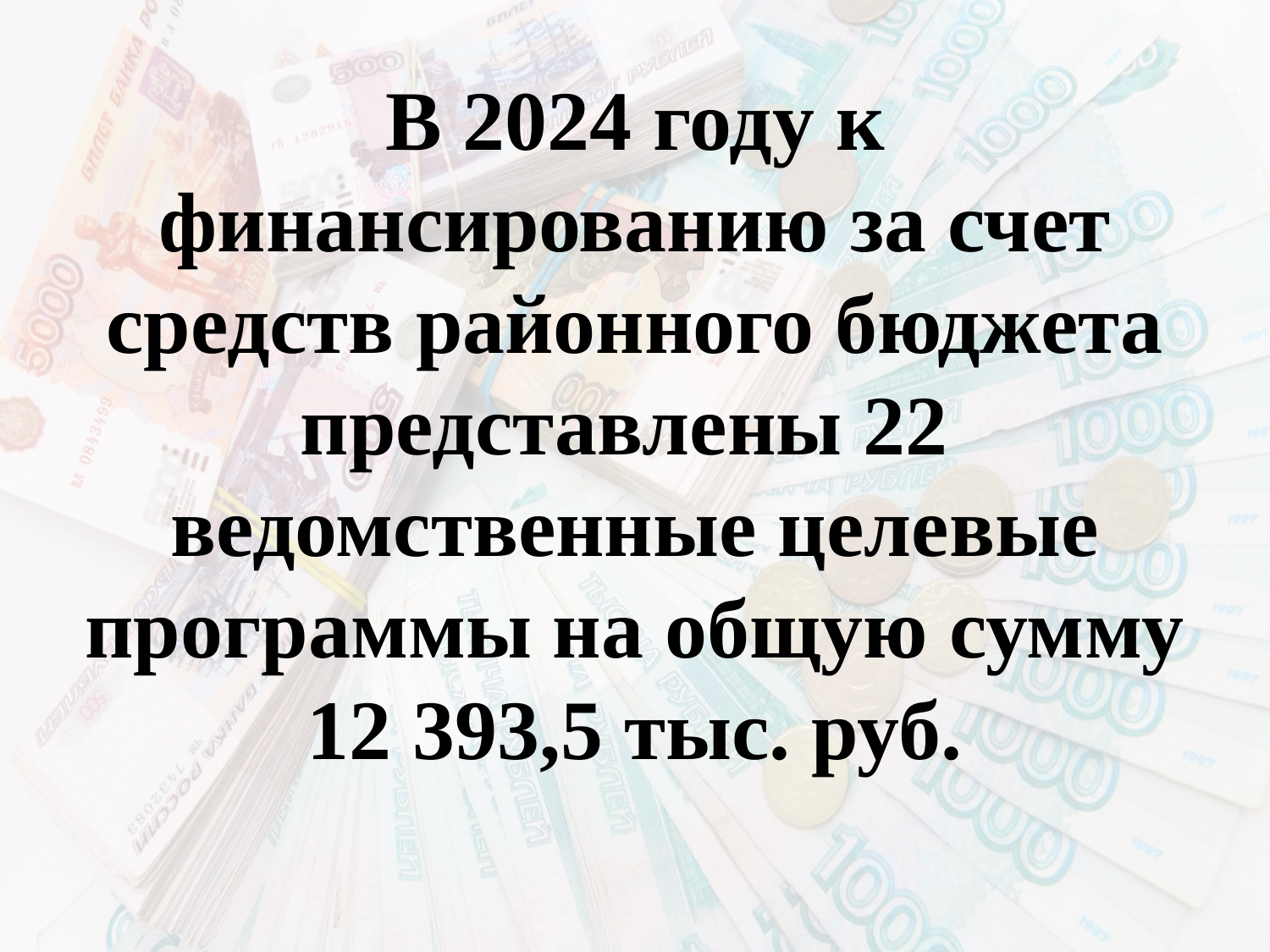

В 2024 году к финансированию за счет средств районного бюджета представлены 22  ведомственные целевые программы на общую сумму 12 393,5 тыс. руб.